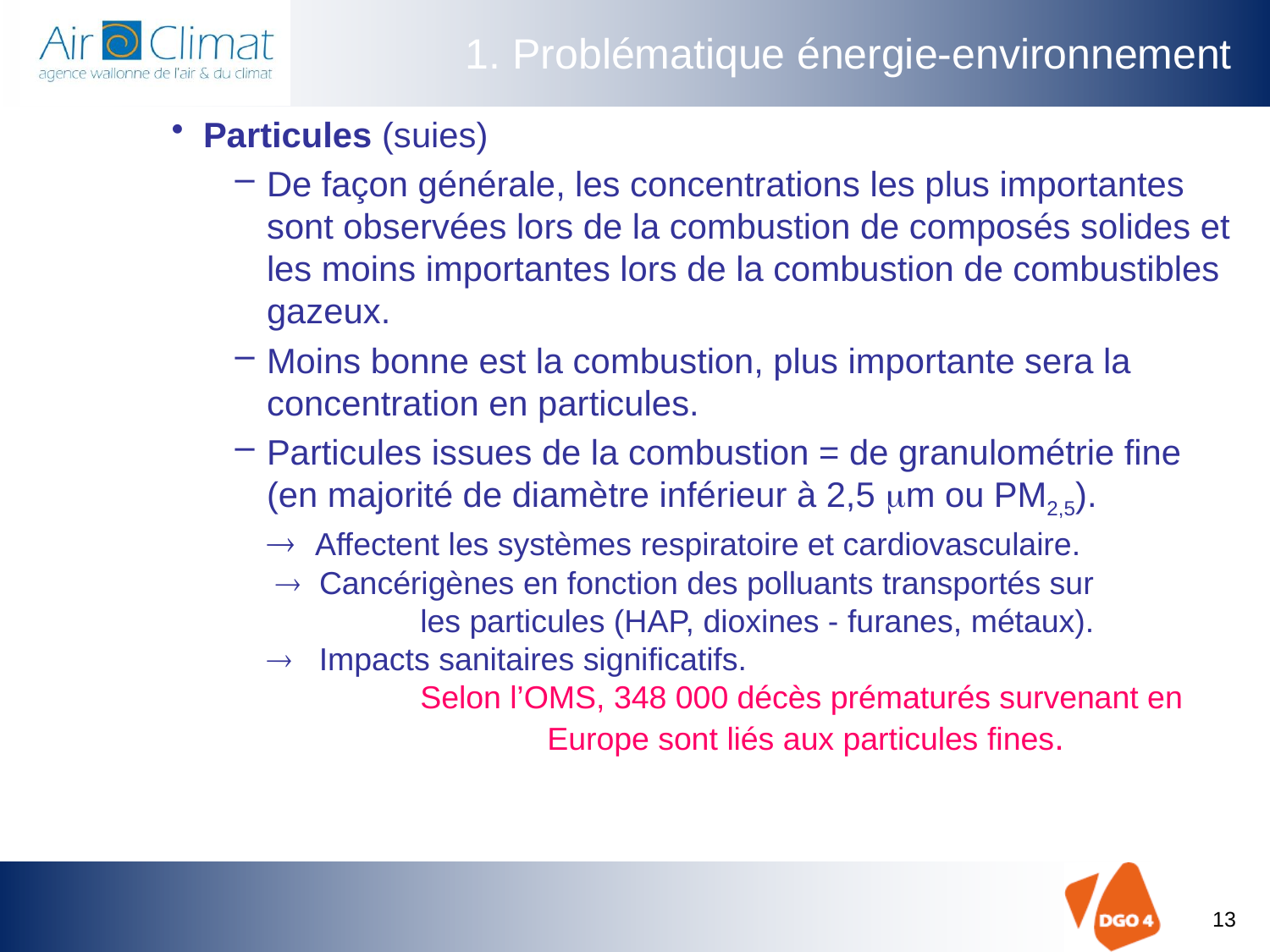

# 1. Problématique énergie-environnement
Particules (suies)
De façon générale, les concentrations les plus importantes sont observées lors de la combustion de composés solides et les moins importantes lors de la combustion de combustibles gazeux.
Moins bonne est la combustion, plus importante sera la concentration en particules.
Particules issues de la combustion = de granulométrie fine (en majorité de diamètre inférieur à 2,5 μm ou PM2,5).
→  Affectent les systèmes respiratoire et cardiovasculaire.
 →  Cancérigènes en fonction des polluants transportés sur 	   	   les particules (HAP, dioxines - furanes, métaux).
→   Impacts sanitaires significatifs.
	   Selon l’OMS, 348 000 décès prématurés survenant en  	   	   Europe sont liés aux particules fines.

13